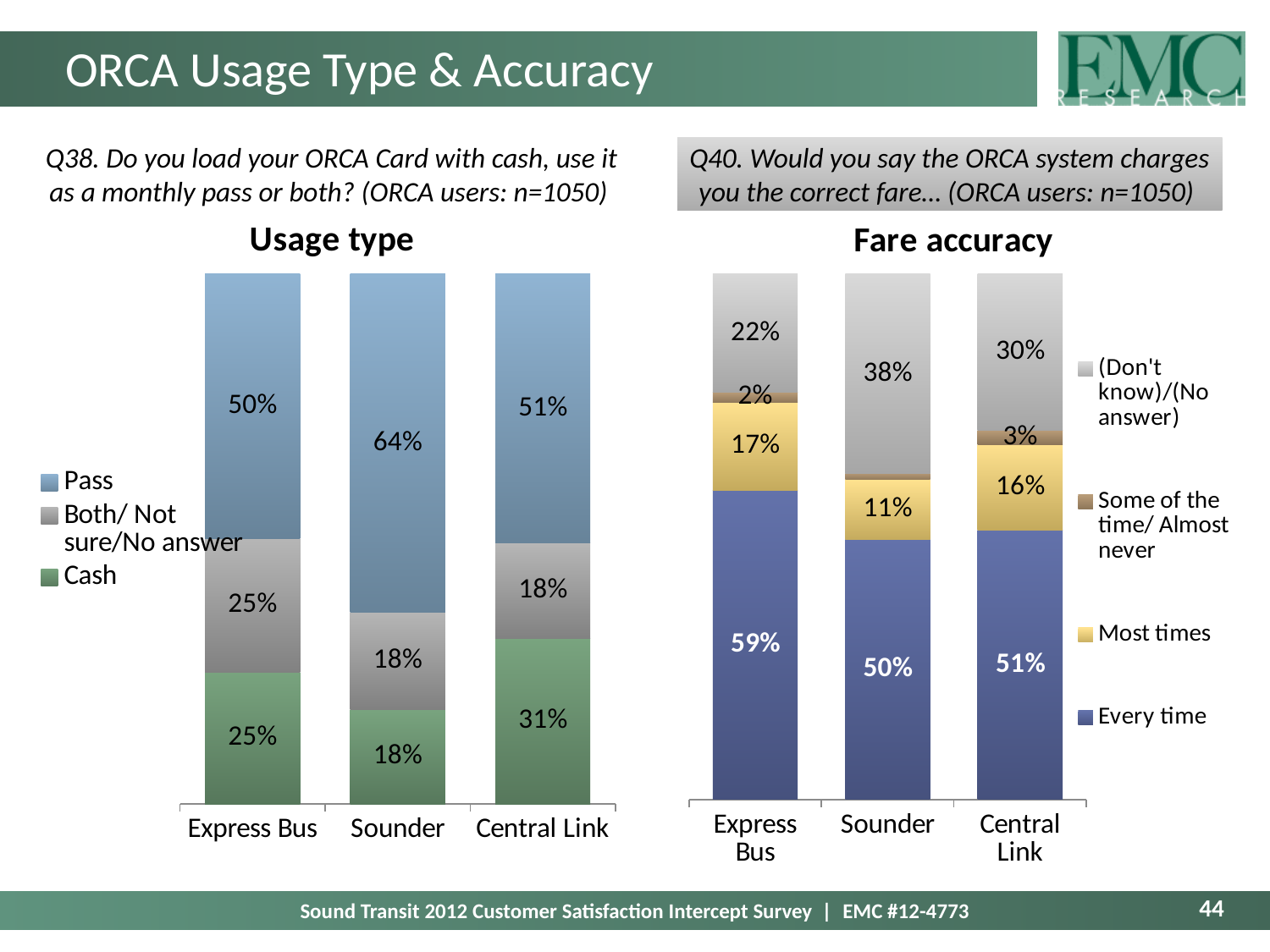

# ORCA Usage Type & Accuracy
Q40. Would you say the ORCA system charges you the correct fare… (ORCA users: n=1050)
Q38. Do you load your ORCA Card with cash, use it as a monthly pass or both? (ORCA users: n=1050)

### Chart: Usage type

| Category | Cash | Both/ Not sure/No answer | Pass |
|---|---|---|---|
| Express Bus | 0.24850302295619384 | 0.25289970438098286 | 0.49859727266282144 |
| Sounder | 0.17810255193669253 | 0.1833237762190196 | 0.6385736718442868 |
| Central Link | 0.3123954807202558 | 0.1807751787155802 | 0.5068293405641641 |

### Chart: Fare accuracy

| Category | Every time | Most times | Some of the time/ Almost never | (Don't know)/(No answer) |
|---|---|---|---|---|
| Express Bus | 0.589020664389702 | 0.16631740946942097 | 0.020101557624627914 | 0.22437504103122022 |
| Sounder | 0.49803193587832445 | 0.11440104188583208 | 0.012395286133602438 | 0.3808117464374016 |
| Central Link | 0.5120811689072786 | 0.1639968776196699 | 0.02679580372039399 | 0.2971261497526575 |